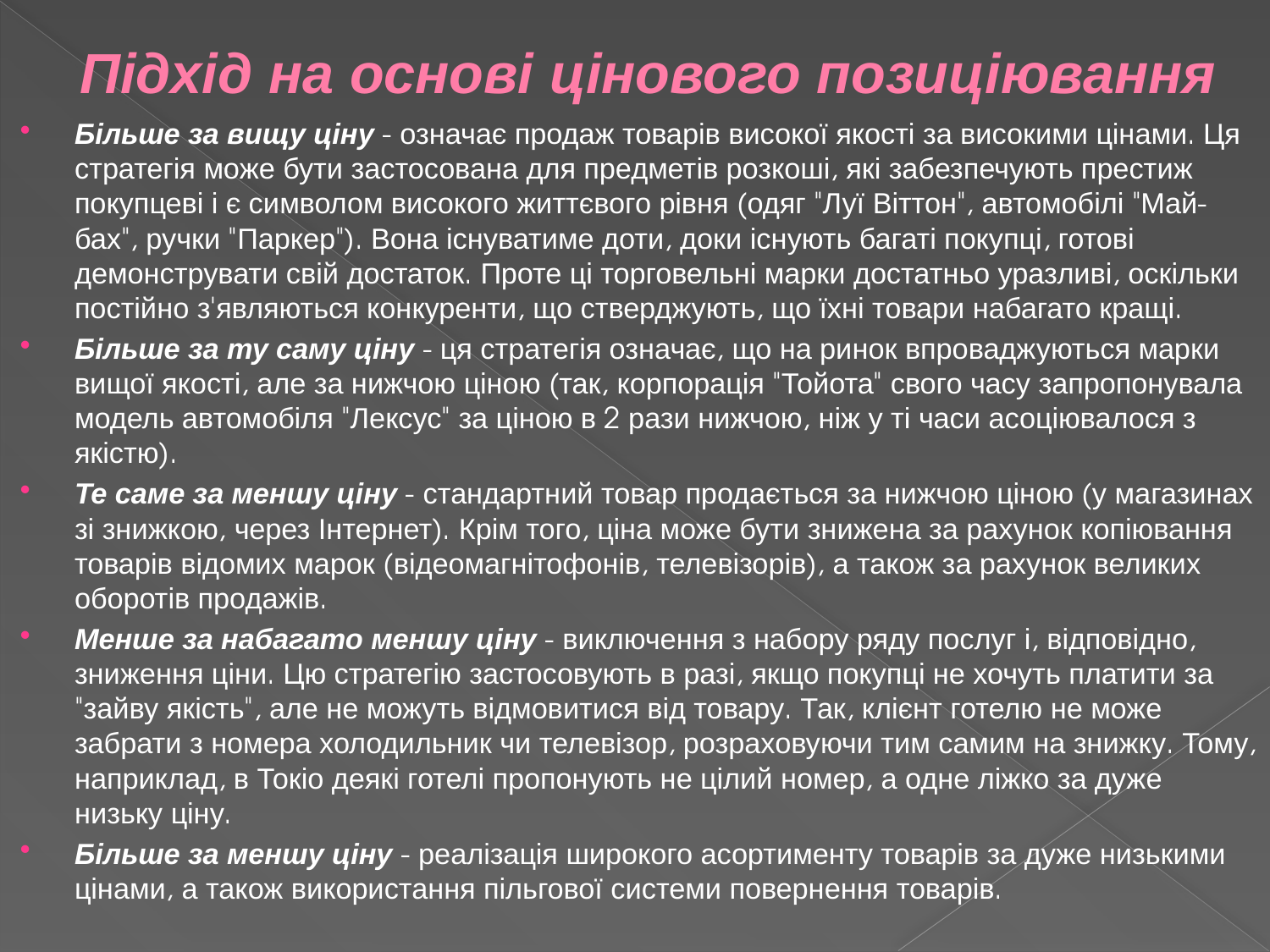

# Підхід на основі цінового позиціювання
Більше за вищу ціну - означає продаж товарів високої якості за високими цінами. Ця стратегія може бути застосована для предметів розкоші, які забезпечують престиж покупцеві і є символом високого життєвого рівня (одяг "Луї Віттон", автомобілі "Май-бах", ручки "Паркер"). Вона існуватиме доти, доки існують багаті покупці, готові демонструвати свій достаток. Проте ці торговельні марки достатньо уразливі, оскільки постійно з'являються конкуренти, що стверджують, що їхні товари набагато кращі.
Більше за ту саму ціну - ця стратегія означає, що на ринок впроваджуються марки вищої якості, але за нижчою ціною (так, корпорація "Тойота" свого часу запропонувала модель автомобіля "Лексус" за ціною в 2 рази нижчою, ніж у ті часи асоціювалося з якістю).
Те саме за меншу ціну - стандартний товар продається за нижчою ціною (у магазинах зі знижкою, через Інтернет). Крім того, ціна може бути знижена за рахунок копіювання товарів відомих марок (відеомагнітофонів, телевізорів), а також за рахунок великих оборотів продажів.
Менше за набагато меншу ціну - виключення з набору ряду послуг і, відповідно, зниження ціни. Цю стратегію застосовують в разі, якщо покупці не хочуть платити за "зайву якість", але не можуть відмовитися від товару. Так, клієнт готелю не може забрати з номера холодильник чи телевізор, розраховуючи тим самим на знижку. Тому, наприклад, в Токіо деякі готелі пропонують не цілий номер, а одне ліжко за дуже низьку ціну.
Більше за меншу ціну - реалізація широкого асортименту товарів за дуже низькими цінами, а також використання пільгової системи повернення товарів.